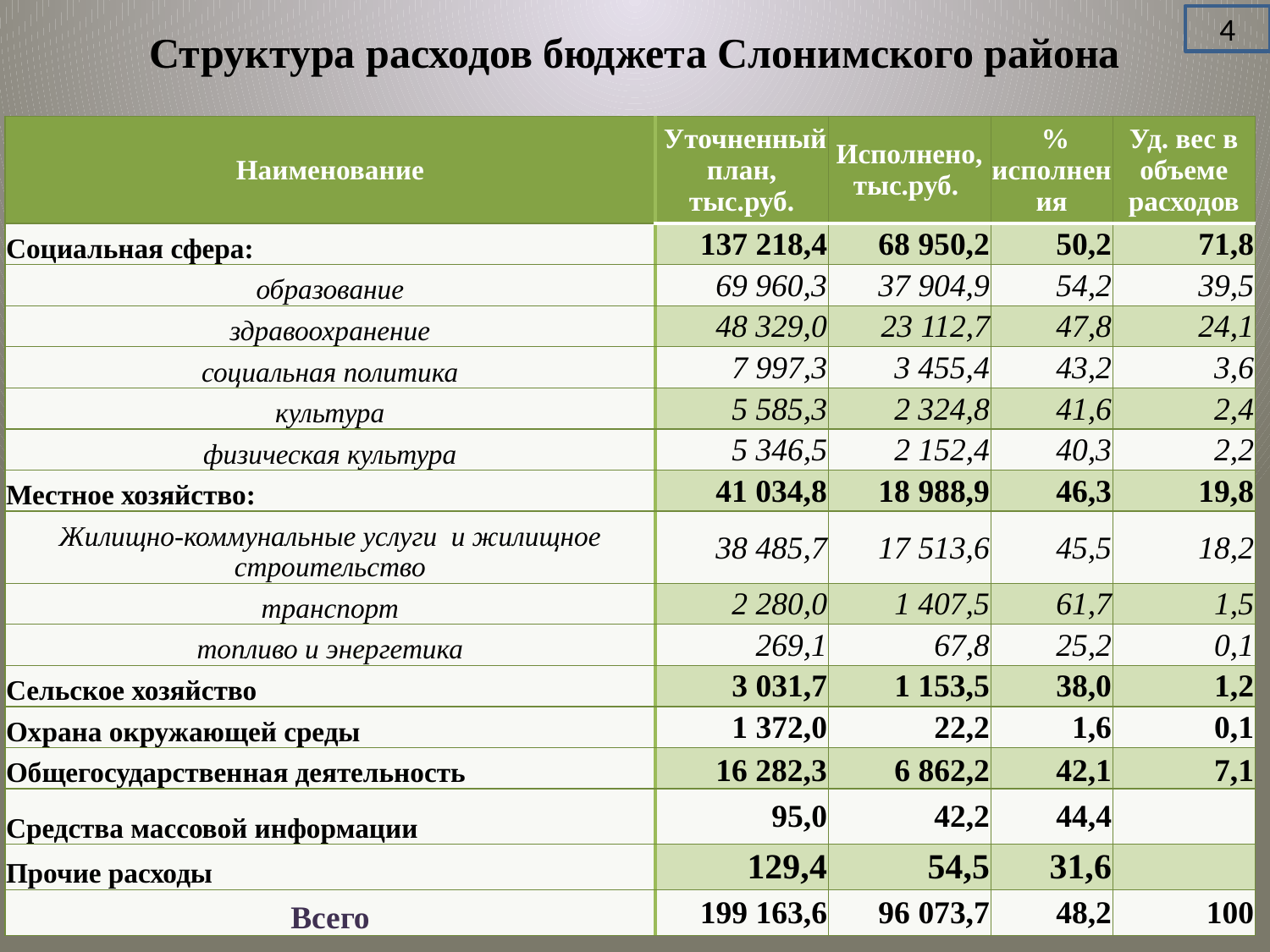

4
# Структура расходов бюджета Слонимского района
| Наименование | Уточненный план, тыс.руб. | Исполнено, тыс.руб. | % исполнения | Уд. вес в объеме расходов |
| --- | --- | --- | --- | --- |
| Социальная сфера: | 137 218,4 | 68 950,2 | 50,2 | 71,8 |
| образование | 69 960,3 | 37 904,9 | 54,2 | 39,5 |
| здравоохранение | 48 329,0 | 23 112,7 | 47,8 | 24,1 |
| социальная политика | 7 997,3 | 3 455,4 | 43,2 | 3,6 |
| культура | 5 585,3 | 2 324,8 | 41,6 | 2,4 |
| физическая культура | 5 346,5 | 2 152,4 | 40,3 | 2,2 |
| Местное хозяйство: | 41 034,8 | 18 988,9 | 46,3 | 19,8 |
| Жилищно-коммунальные услуги и жилищное строительство | 38 485,7 | 17 513,6 | 45,5 | 18,2 |
| транспорт | 2 280,0 | 1 407,5 | 61,7 | 1,5 |
| топливо и энергетика | 269,1 | 67,8 | 25,2 | 0,1 |
| Сельское хозяйство | 3 031,7 | 1 153,5 | 38,0 | 1,2 |
| Охрана окружающей среды | 1 372,0 | 22,2 | 1,6 | 0,1 |
| Общегосударственная деятельность | 16 282,3 | 6 862,2 | 42,1 | 7,1 |
| Средства массовой информации | 95,0 | 42,2 | 44,4 |  |
| Прочие расходы | 129,4 | 54,5 | 31,6 |  |
| Всего | 199 163,6 | 96 073,7 | 48,2 | 100 |